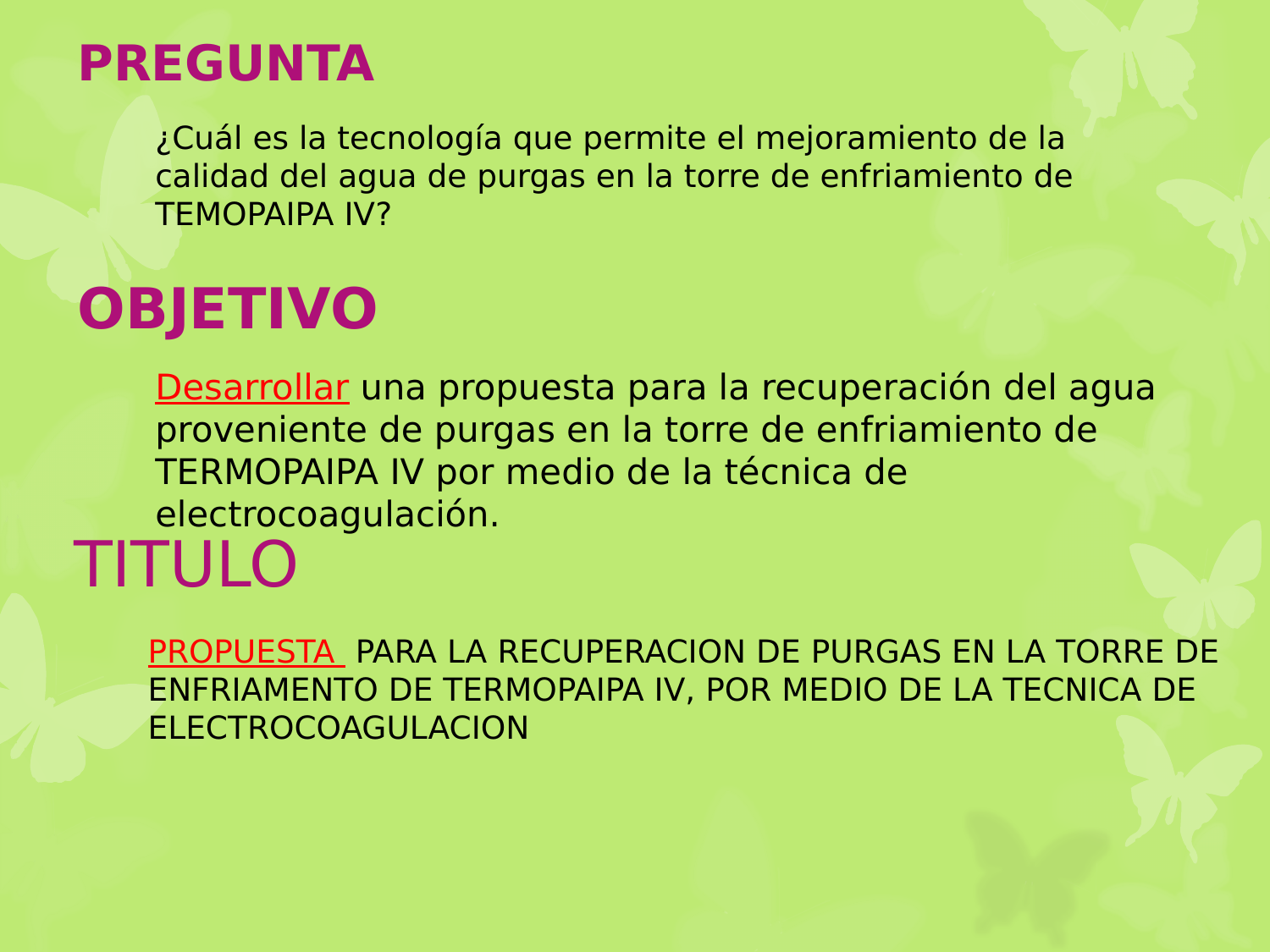

PREGUNTA
¿Cuál es la tecnología que permite el mejoramiento de la calidad del agua de purgas en la torre de enfriamiento de TEMOPAIPA IV?

OBJETIVO
Desarrollar una propuesta para la recuperación del agua proveniente de purgas en la torre de enfriamiento de TERMOPAIPA IV por medio de la técnica de electrocoagulación.
TITULO
PROPUESTA  PARA LA RECUPERACION DE PURGAS EN LA TORRE DE ENFRIAMENTO DE TERMOPAIPA IV, POR MEDIO DE LA TECNICA DE ELECTROCOAGULACION